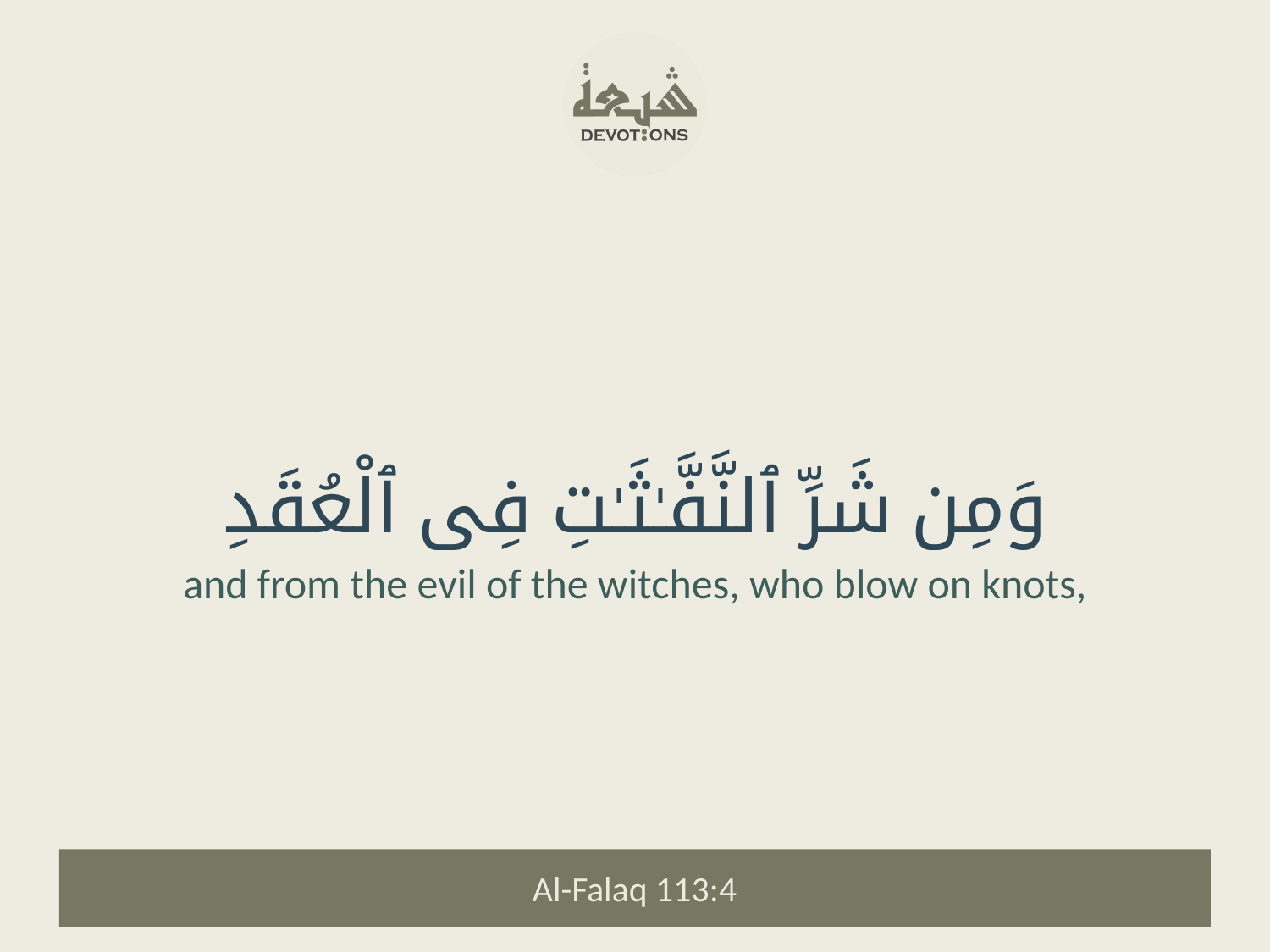

وَمِن شَرِّ ٱلنَّفَّـٰثَـٰتِ فِى ٱلْعُقَدِ
and from the evil of the witches, who blow on knots,
Al-Falaq 113:4